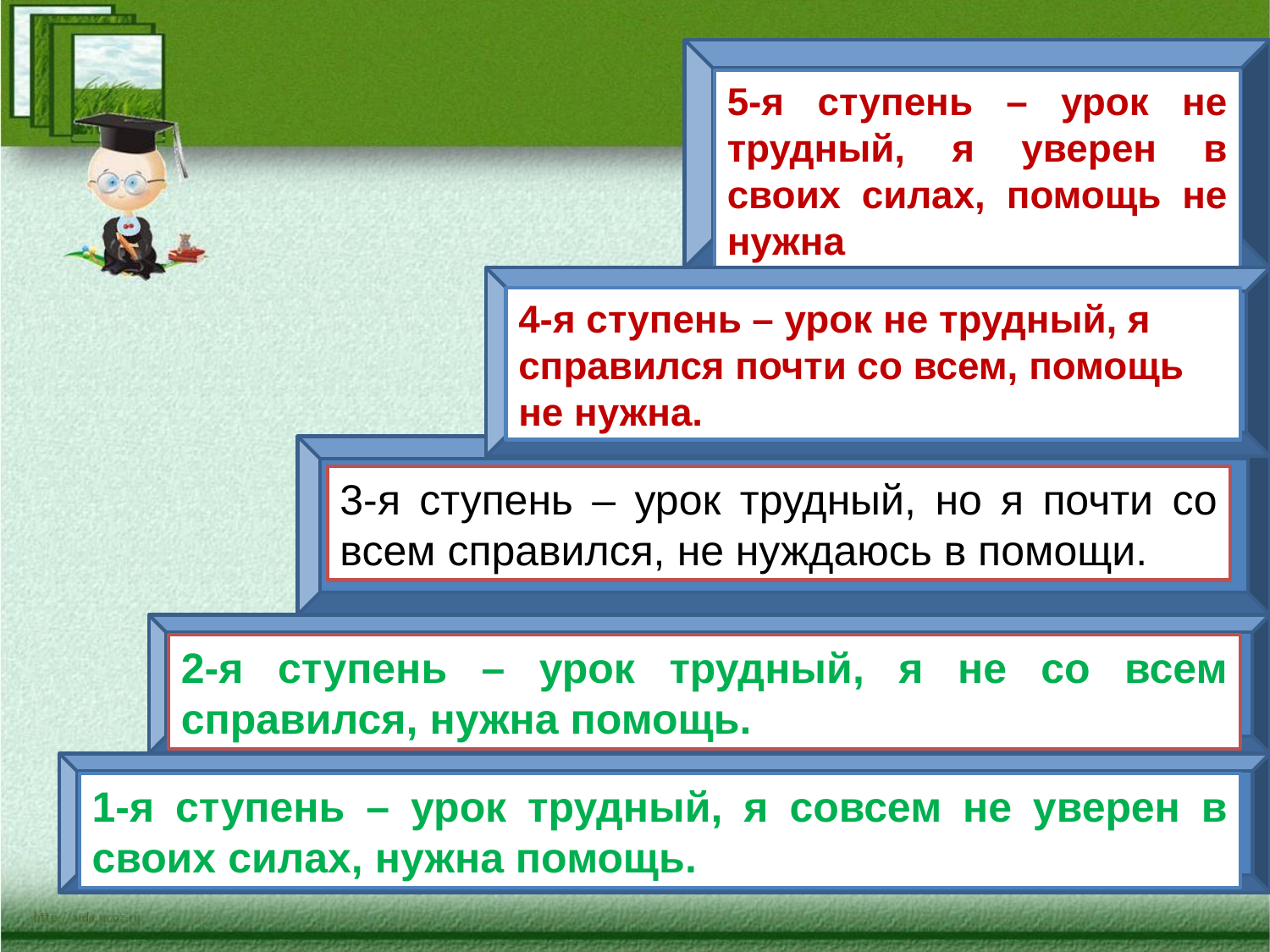

5-я ступень – урок не трудный, я уверен в своих силах, помощь не нужна

4-я ступень – урок не трудный, я справился почти со всем, помощь не нужна.

3-я ступень – урок трудный, но я почти со всем справился, не нуждаюсь в помощи.

2-я ступень – урок трудный, я не со всем справился, нужна помощь.

1-я ступень – урок трудный, я совсем не уверен в своих силах, нужна помощь.